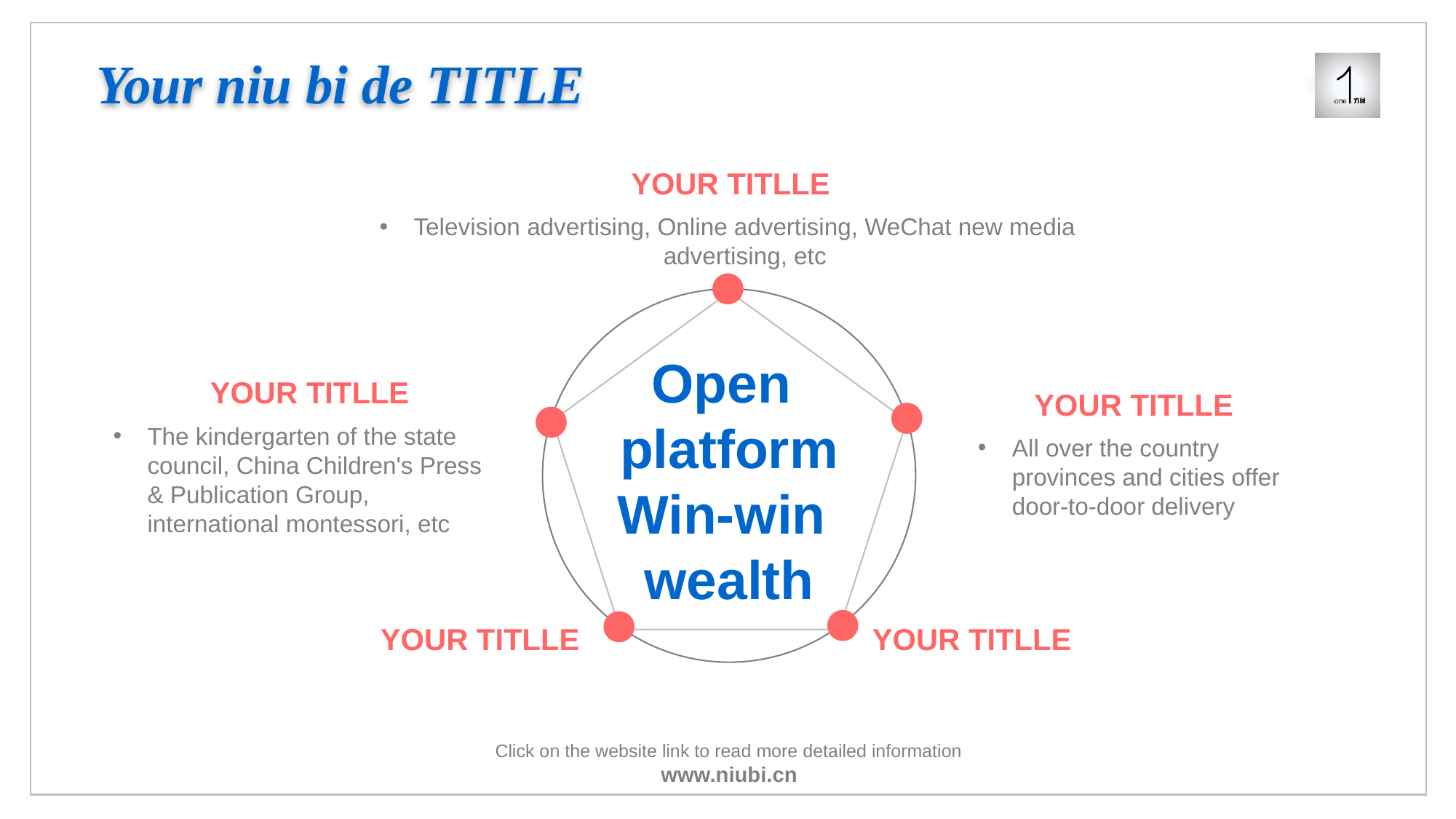

Your niu bi de TITLE
YOUR TITLLE
Television advertising, Online advertising, WeChat new media advertising, etc

Open
platform
Win-win
wealth
YOUR TITLLE
YOUR TITLLE

The kindergarten of the state council, China Children's Press & Publication Group, international montessori, etc
All over the country provinces and cities offer door-to-door delivery

YOUR TITLLE
YOUR TITLLE
Click on the website link to read more detailed information
www.niubi.cn